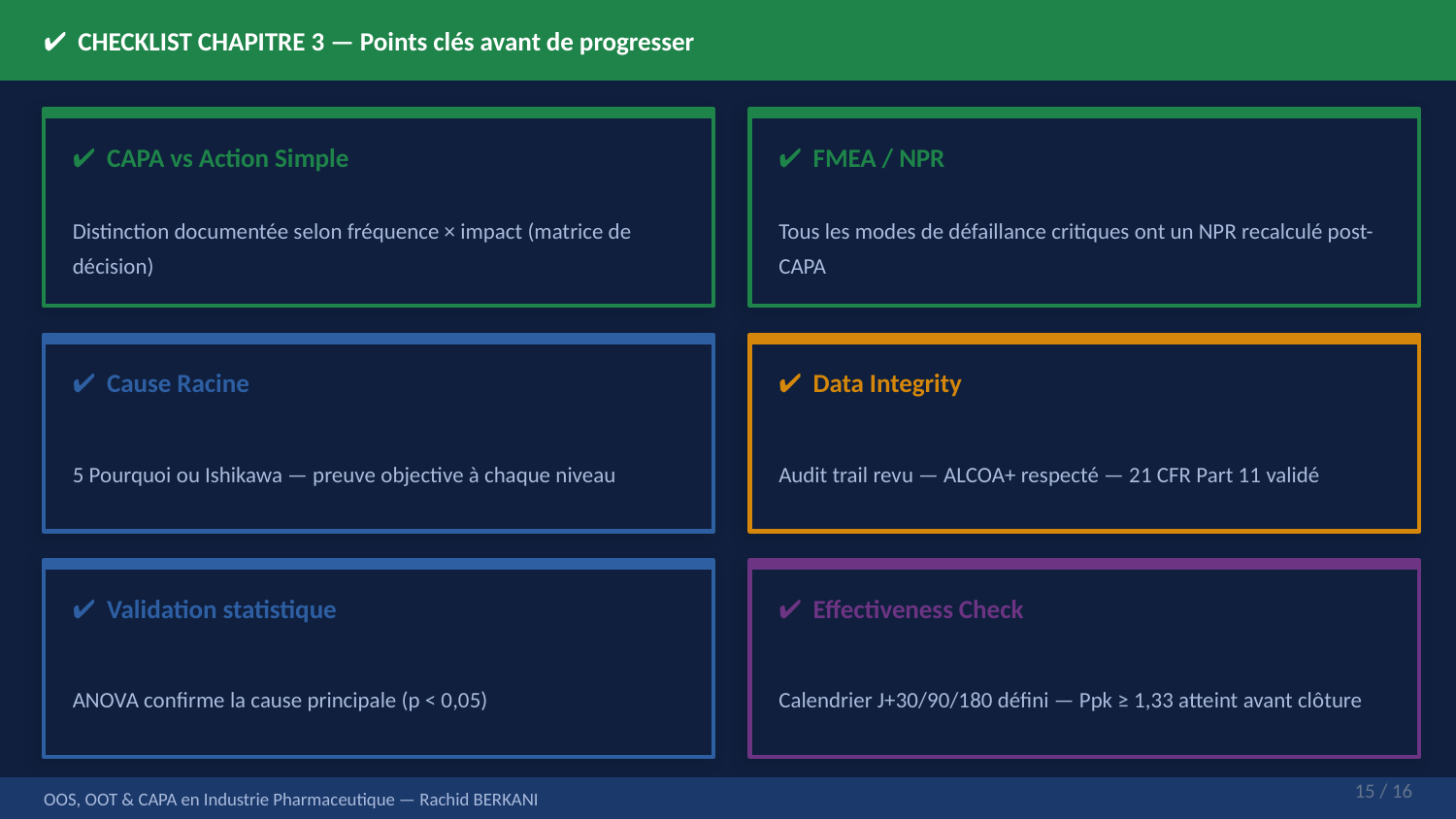

✔  CHECKLIST CHAPITRE 3 — Points clés avant de progresser

✔  CAPA vs Action Simple
✔  FMEA / NPR
Distinction documentée selon fréquence × impact (matrice de décision)
Tous les modes de défaillance critiques ont un NPR recalculé post-CAPA

✔  Cause Racine
✔  Data Integrity
5 Pourquoi ou Ishikawa — preuve objective à chaque niveau
Audit trail revu — ALCOA+ respecté — 21 CFR Part 11 validé

✔  Validation statistique
✔  Effectiveness Check
ANOVA confirme la cause principale (p < 0,05)
Calendrier J+30/90/180 défini — Ppk ≥ 1,33 atteint avant clôture
15 / 16

OOS, OOT & CAPA en Industrie Pharmaceutique — Rachid BERKANI